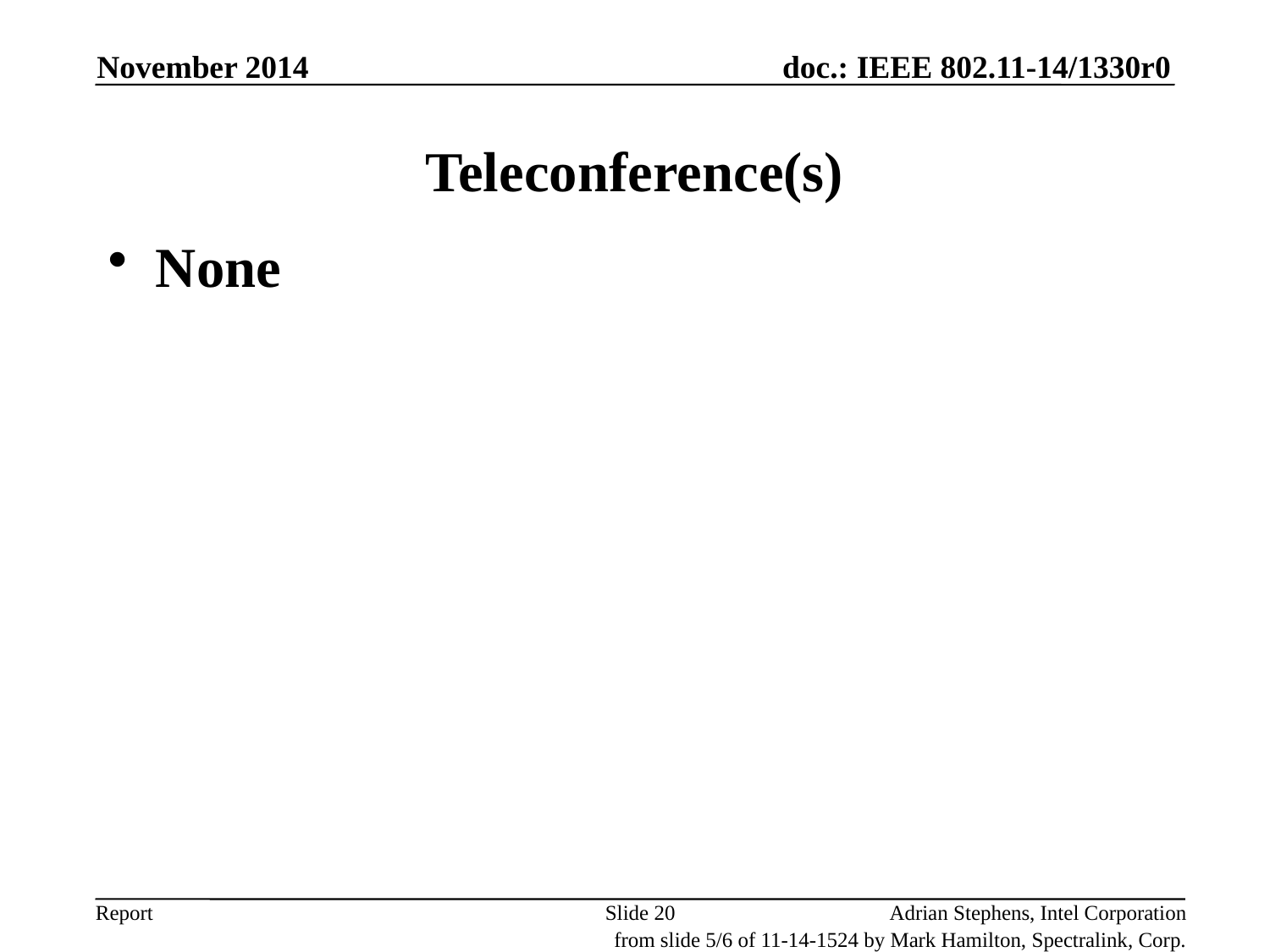

November 2014
# Teleconference(s)
None
Slide 20
Adrian Stephens, Intel Corporation
from slide 5/6 of 11-14-1524 by Mark Hamilton, Spectralink, Corp.